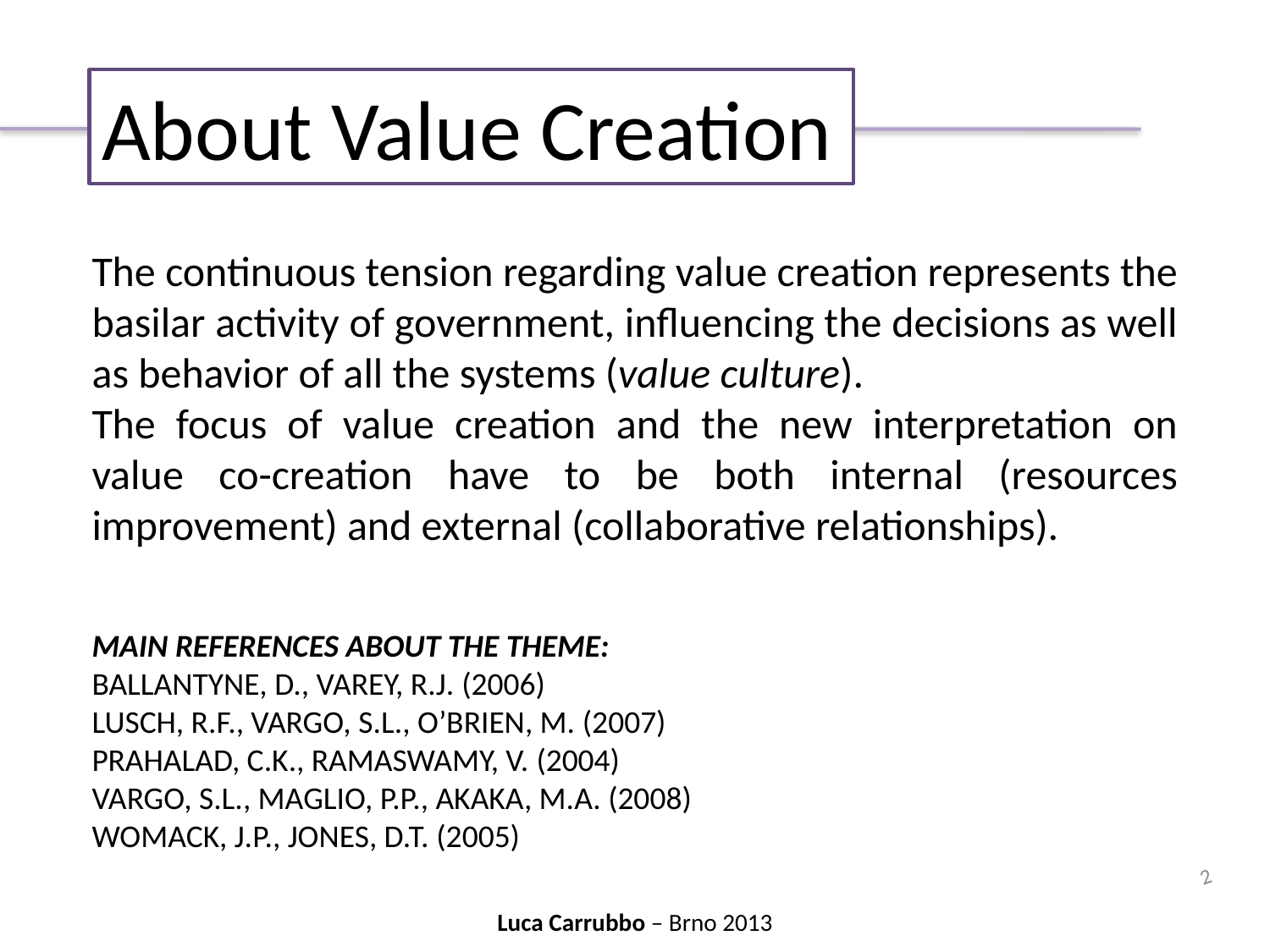

About Value Creation
The continuous tension regarding value creation represents the basilar activity of government, influencing the decisions as well as behavior of all the systems (value culture).
The focus of value creation and the new interpretation on value co-creation have to be both internal (resources improvement) and external (collaborative relationships).

Main References about the theme:
Ballantyne, D., Varey, R.J. (2006)
Lusch, R.F., Vargo, S.L., O’Brien, M. (2007)
Prahalad, C.K., Ramaswamy, V. (2004)
Vargo, S.L., Maglio, P.P., Akaka, M.A. (2008)
Womack, J.P., Jones, D.T. (2005)
2